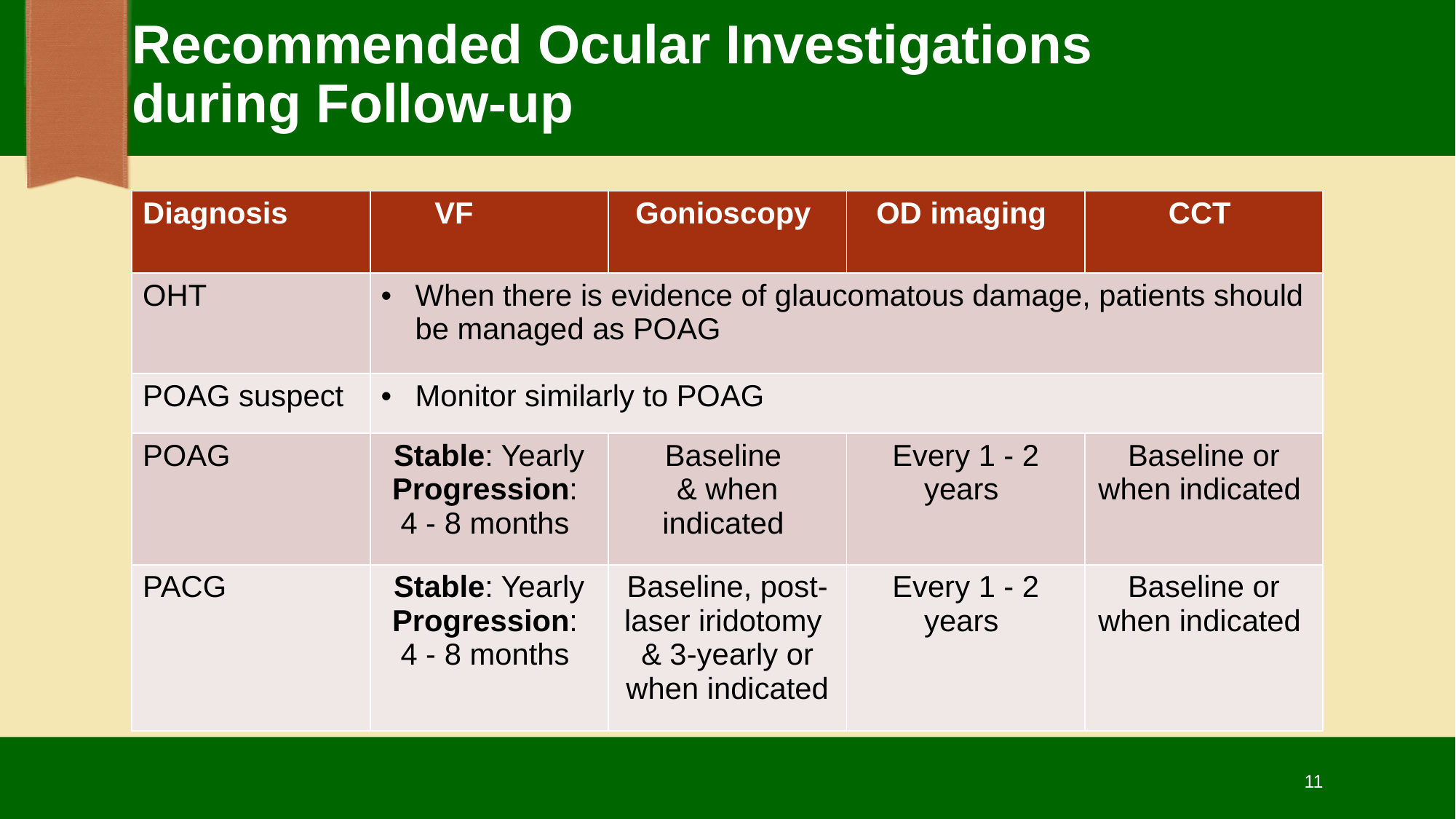

# Recommended Ocular Investigations during Follow-up
| Diagnosis | VF | Gonioscopy | OD imaging | CCT |
| --- | --- | --- | --- | --- |
| OHT | When there is evidence of glaucomatous damage, patients should be managed as POAG |  |  |  |
| POAG suspect | Monitor similarly to POAG |  |  |  |
| POAG | Stable: Yearly Progression: 4 - 8 months | Baseline & when indicated | Every 1 - 2 years | Baseline or when indicated |
| PACG | Stable: Yearly Progression: 4 - 8 months | Baseline, post-laser iridotomy & 3-yearly or when indicated | Every 1 - 2 years | Baseline or when indicated |
11